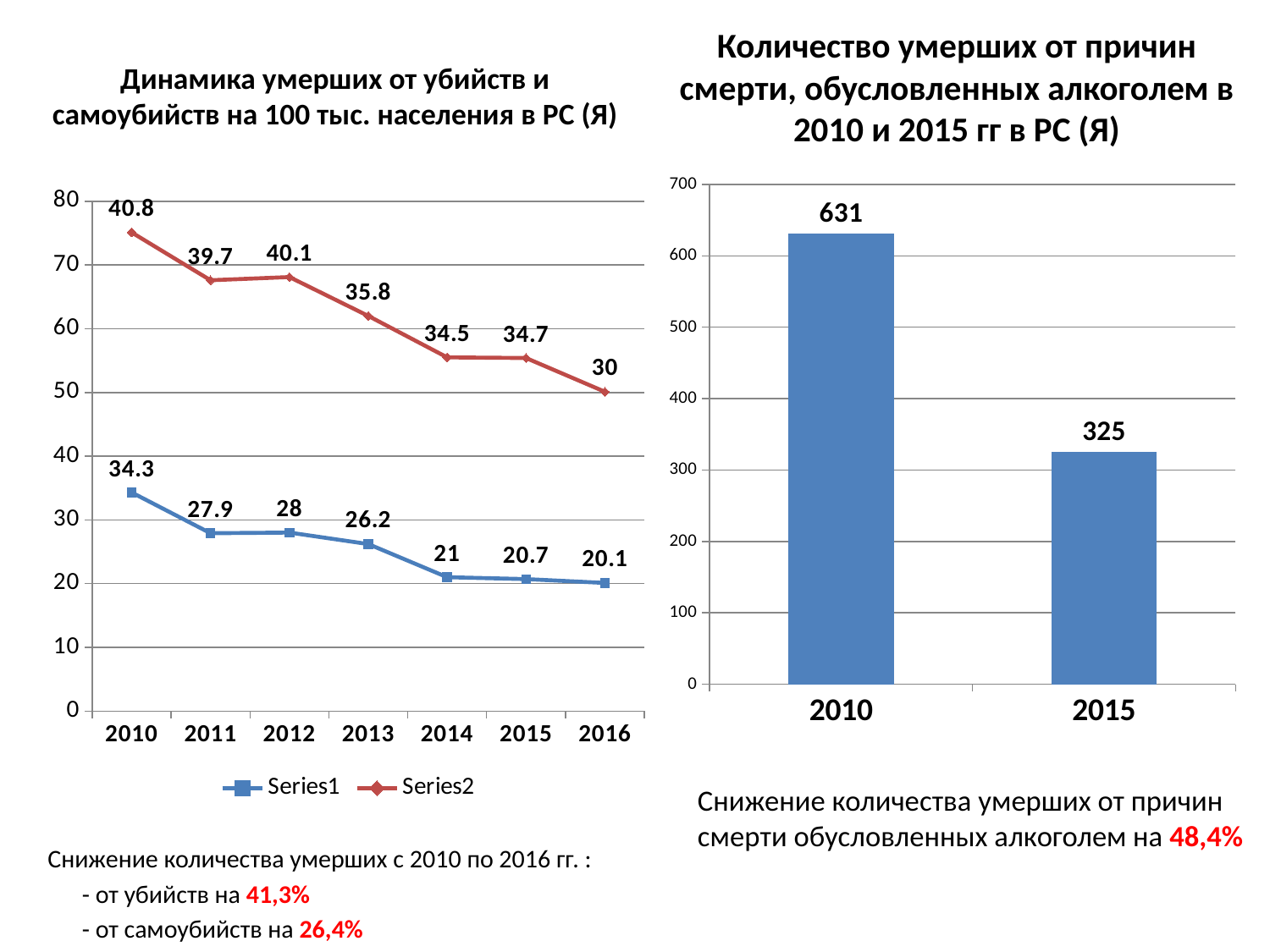

Количество умерших от причин смерти, обусловленных алкоголем в 2010 и 2015 гг в РС (Я)
# Динамика умерших от убийств и самоубийств на 100 тыс. населения в РС (Я)

### Chart

| Category | Количество умерших от причин смерти, обусловленных алкоголем |
|---|---|
| 2010 | 631.0 |
| 2015 | 325.0 |

### Chart

| Category |  |  |
|---|---|---|
| 2010 | 34.3 | 40.8 |
| 2011 | 27.9 | 39.7 |
| 2012 | 28.0 | 40.1 |
| 2013 | 26.2 | 35.8 |
| 2014 | 21.0 | 34.5 |
| 2015 | 20.7 | 34.7 |
| 2016 | 20.1 | 30.0 |
Снижение количества умерших от причин смерти обусловленных алкоголем на 48,4%

Снижение количества умерших с 2010 по 2016 гг. :
      - от убийств на 41,3%
      - от самоубийств на 26,4%